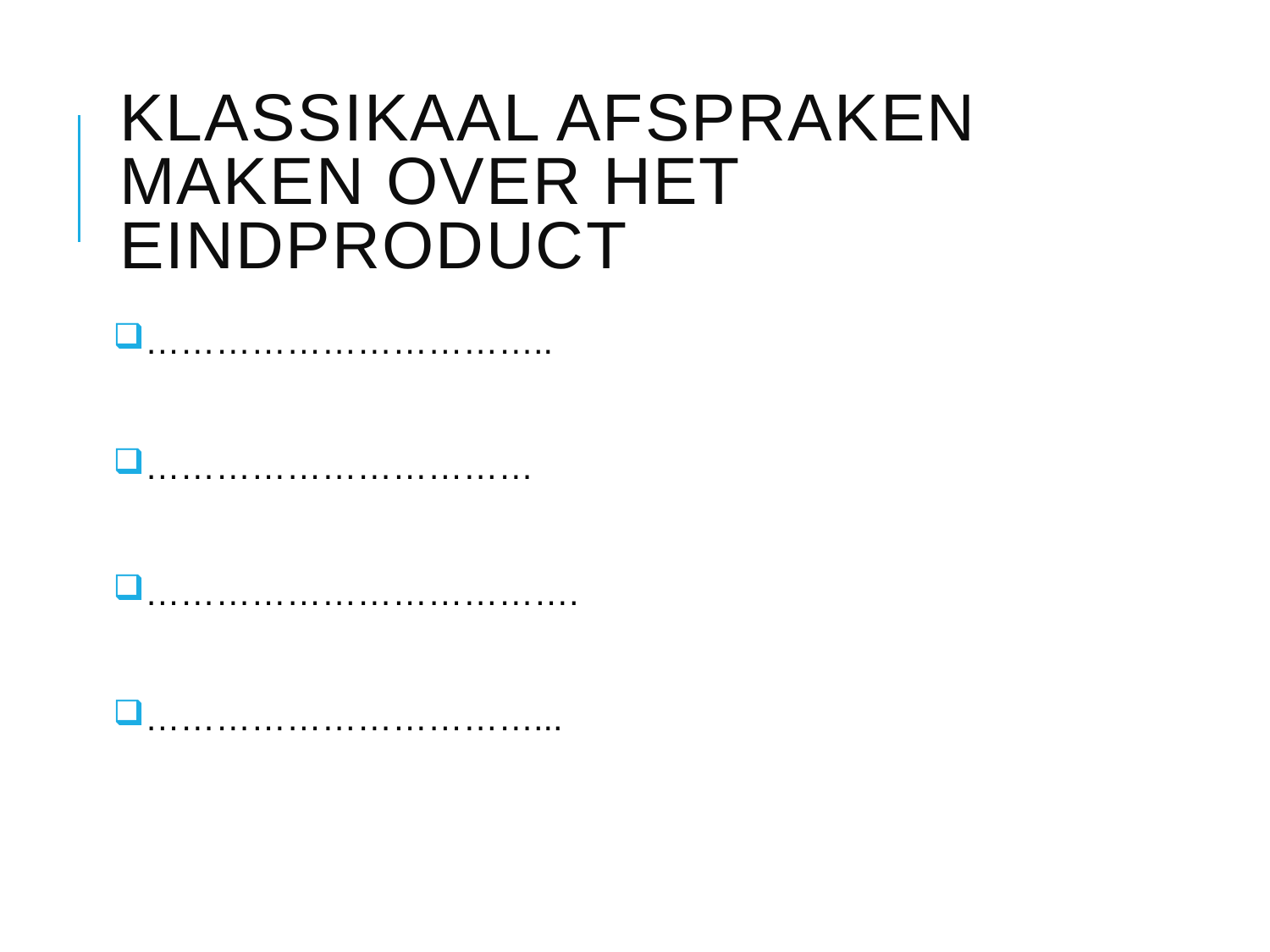

# Klassikaal afspraken maken over het eindproduct
……………………………..

……………………………

……………………………….

……………………………...